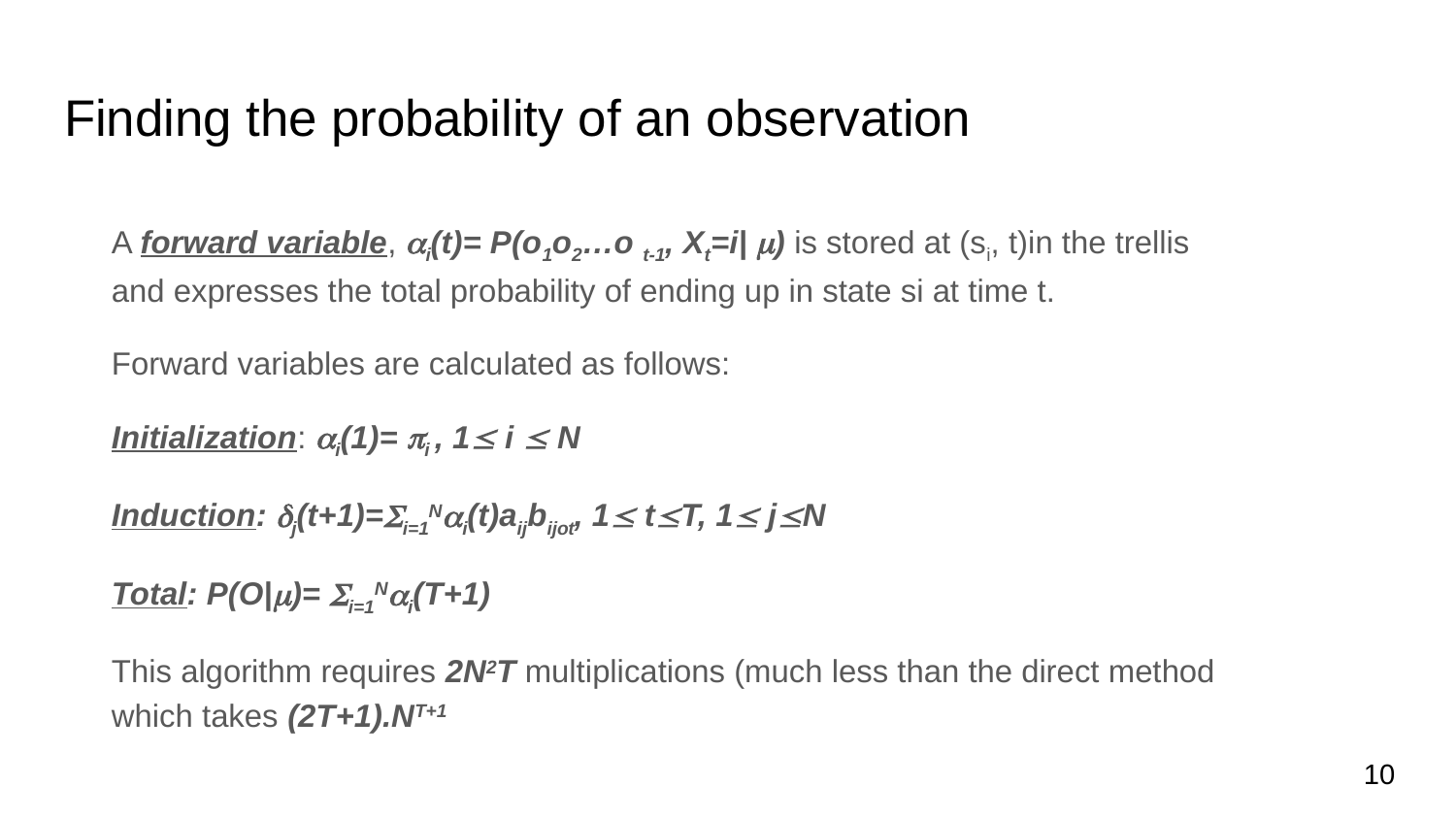

# Finding the probability of an observation
A forward variable, αi(t)= P(o1o2…o t-1, Xt=i| μ) is stored at (si, t)in the trellis and expresses the total probability of ending up in state si at time t.
Forward variables are calculated as follows:
Initialization: αi(1)= πi , 1≤ i ≤ N
Induction: δj(t+1)=Σi=1Nαi(t)aijbijot, 1≤ t≤T, 1≤ j≤N
Total: P(O|μ)= Σi=1Nαi(T+1)
This algorithm requires 2N2T multiplications (much less than the direct method which takes (2T+1).NT+1
10